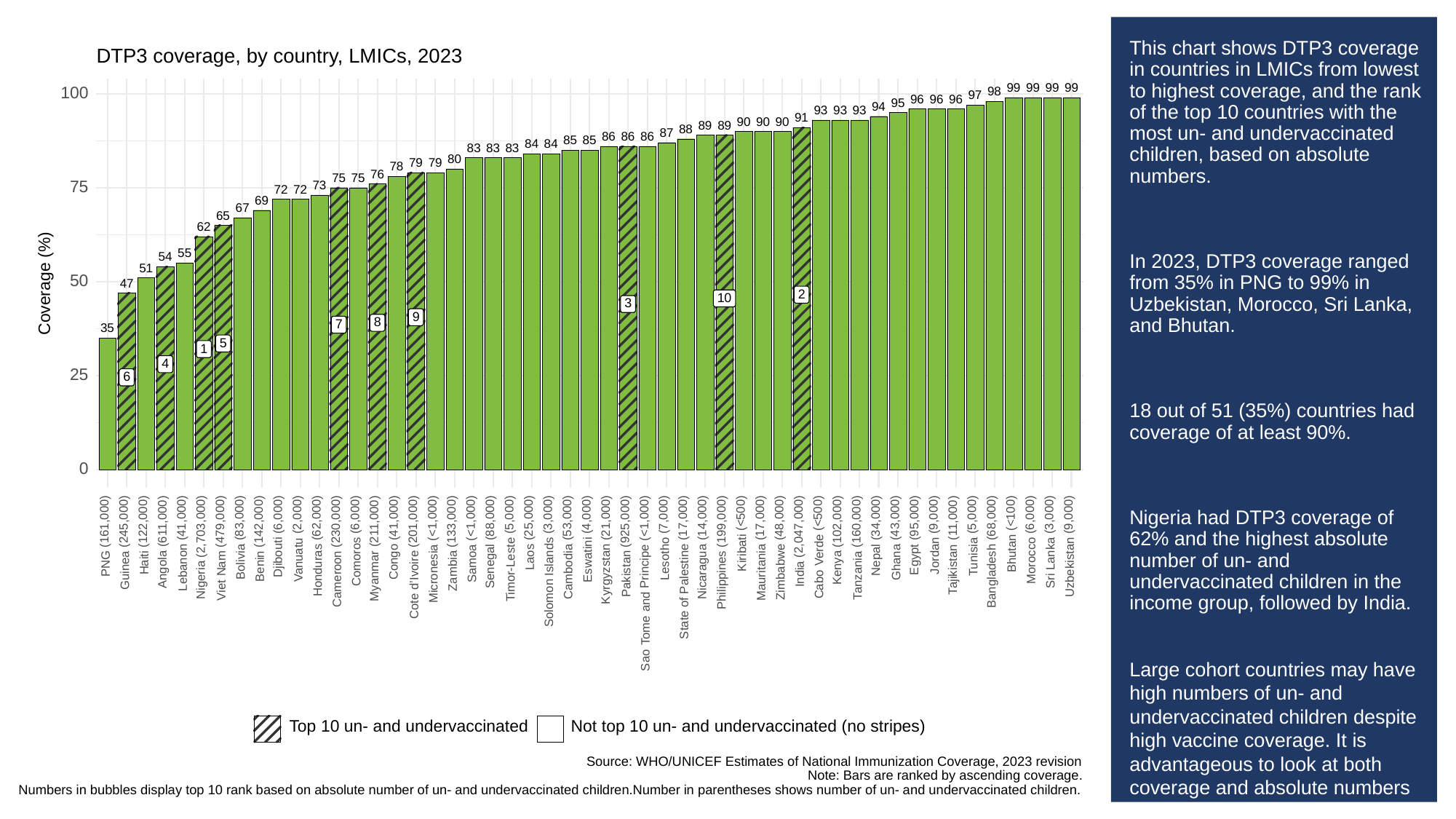

# This chart shows DTP3 coverage in countries in LMICs from lowest to highest coverage, and the rank of the top 10 countries with the most un- and undervaccinated children, based on absolute numbers.

In 2023, DTP3 coverage ranged from 35% in PNG to 99% in Uzbekistan, Morocco, Sri Lanka, and Bhutan.

18 out of 51 (35%) countries had coverage of at least 90%.

Nigeria had DTP3 coverage of 62% and the highest absolute number of un- and undervaccinated children in the income group, followed by India.

Large cohort countries may have high numbers of un- and undervaccinated children despite high vaccine coverage. It is advantageous to look at both coverage and absolute numbers of unvaccinated children to ensure vulnerable countries with small birth cohorts are not missed.

DTP3 coverage, by country, LMICs, 2023

99
99
99
99
100
98
97

96
96
96

95

94

93
93
93

91

90
90
90

89
89
88

87

86
86
86

85
85

84
84

83
83
83

80

79
79

78

76

75
75

73
75

72
72

69

67

65

62

55

54

51

50
Coverage (%)

47

2

10

3

9

8
7

35

5

1

4

25

6

0

(<500)
(<500)
(<100)
(6,000)
(2,000)
(6,000)
(5,000)
(3,000)
(4,000)
(7,000)
(9,000)
(5,000)
(6,000)
(3,000)
(9,000)
(41,000)
(83,000)
(62,000)
(41,000)
(88,000)
(25,000)
(53,000)
(21,000)
(17,000)
(14,000)
(17,000)
(48,000)
(34,000)
(43,000)
(95,000)
(11,000)
(68,000)
(<1,000)
(<1,000)
(<1,000)
(161,000)
(245,000)
(122,000)
(611,000)
(479,000)
(142,000)
(230,000)
(211,000)
(201,000)
(133,000)
(925,000)
(199,000)
(102,000)
(160,000)
(2,703,000)
(2,047,000)
Verde
Kiribati
Bhutan
Lanka
Jordan
Djibouti
Islands
Tunisia
Laos
Egypt
Nepal
Lesotho
Eswatini
Vanuatu
Morocco
Congo
Comoros
Bolivia
Ghana
Haiti
Samoa
Nam
PNG
Senegal
Principe
Benin
Kenya
Uzbekistan
Lebanon
Tajikistan
Angola
Palestine
Timor-Leste
Guinea
d’Ivoire
Honduras
Nicaragua
Zambia
Cambodia
Zimbabwe
Mauritania
Kyrgyzstan
Micronesia
Pakistan
India
Myanmar
Bangladesh
Tanzania
Nigeria
Philippines
Cameroon
Sri
Cabo
Viet
and
of
Solomon
Cote
State
Tome
Sao

Not top 10 un- and undervaccinated (no stripes)
Top 10 un- and undervaccinated

Source: WHO/UNICEF Estimates of National Immunization Coverage, 2023 revision
Note: Bars are ranked by ascending coverage.
Numbers in bubbles display top 10 rank based on absolute number of un- and undervaccinated children.Number in parentheses shows number of un- and undervaccinated children.